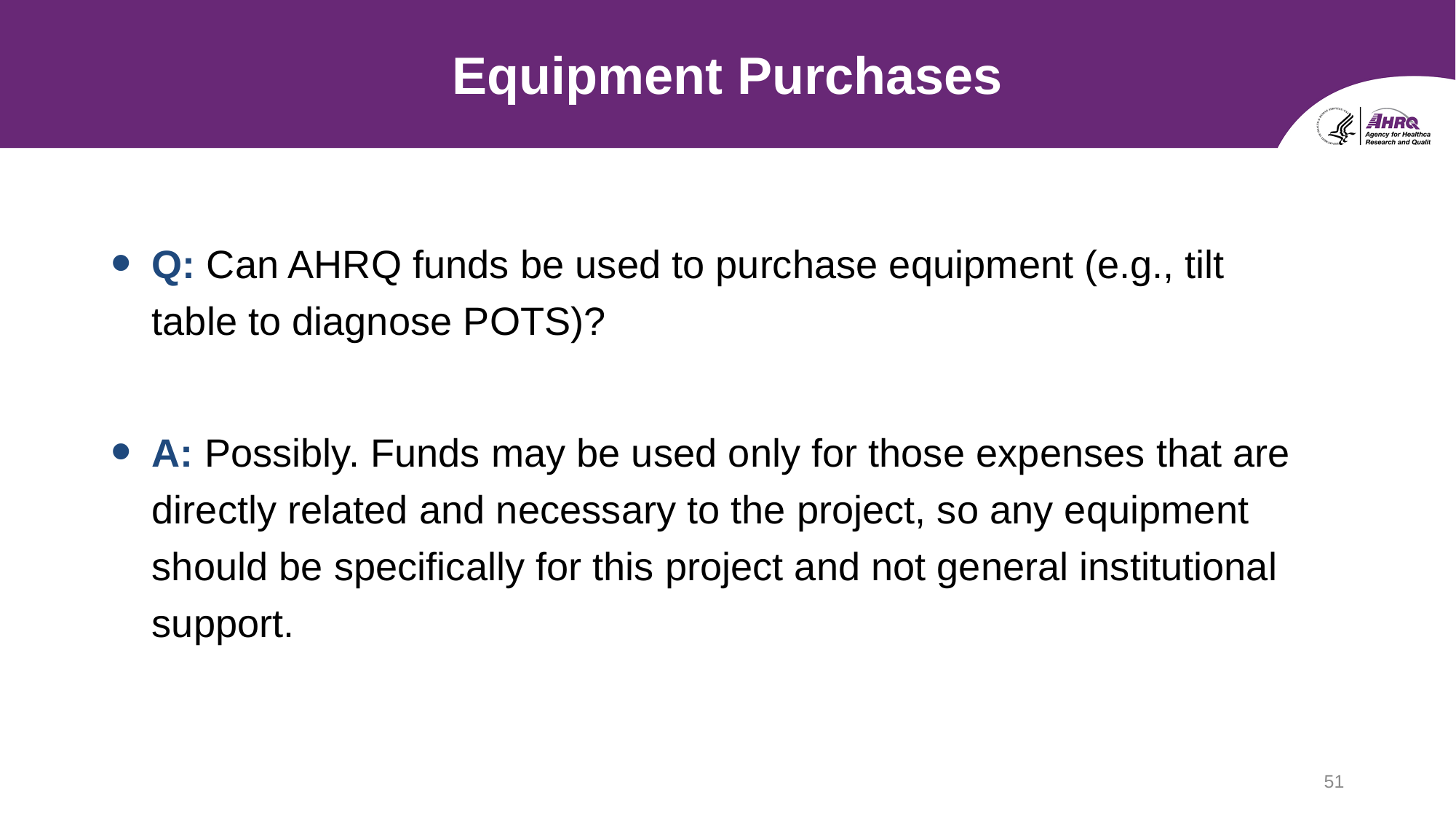

# Equipment Purchases
Q: Can AHRQ funds be used to purchase equipment (e.g., tilt table to diagnose POTS)?

A: Possibly. Funds may be used only for those expenses that are directly related and necessary to the project, so any equipment should be specifically for this project and not general institutional support.

51